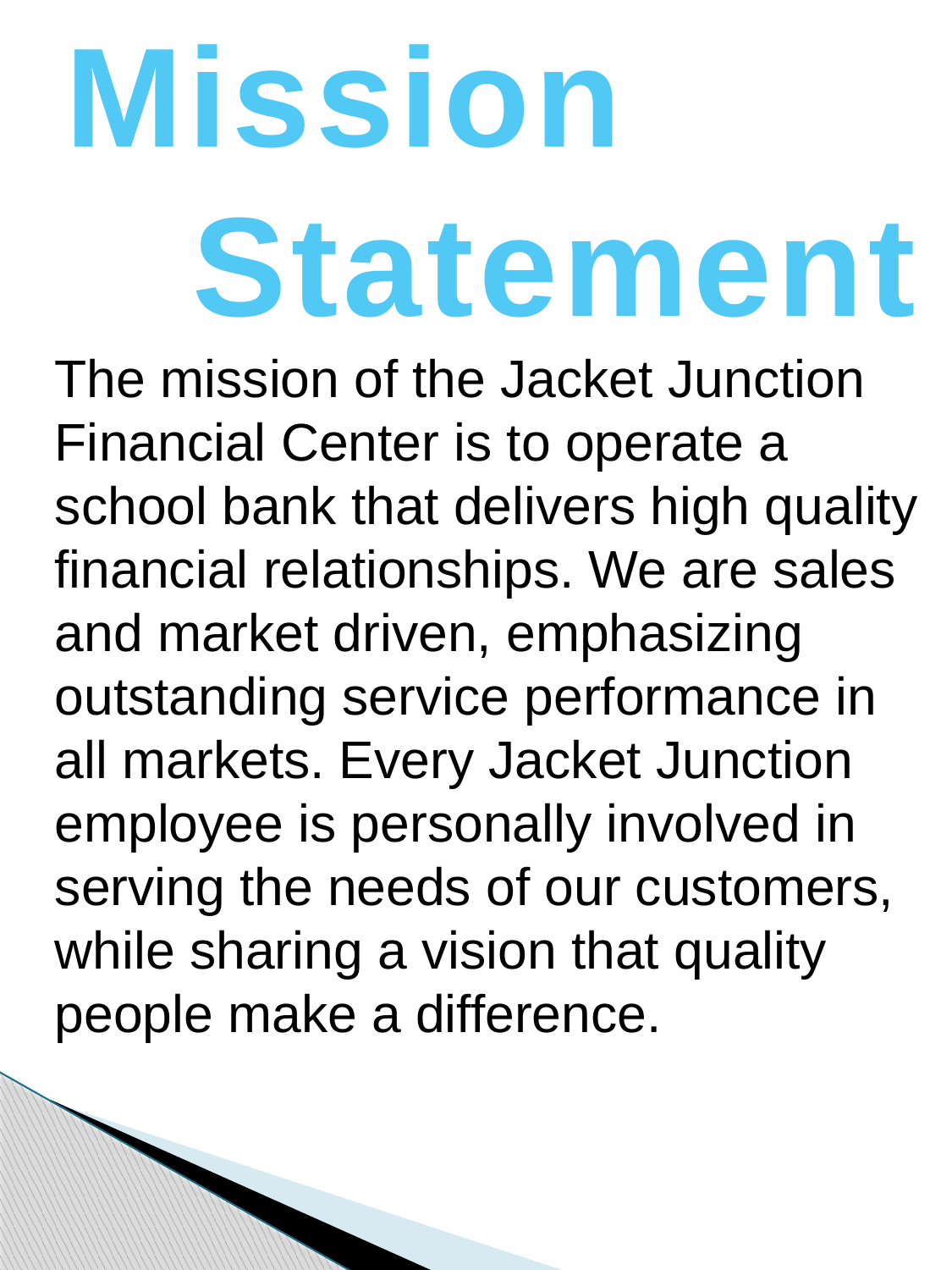

Mission 			Statement
The mission of the Jacket Junction Financial Center is to operate a school bank that delivers high quality financial relationships. We are sales and market driven, emphasizing outstanding service performance in all markets. Every Jacket Junction employee is personally involved in serving the needs of our customers, while sharing a vision that quality people make a difference.